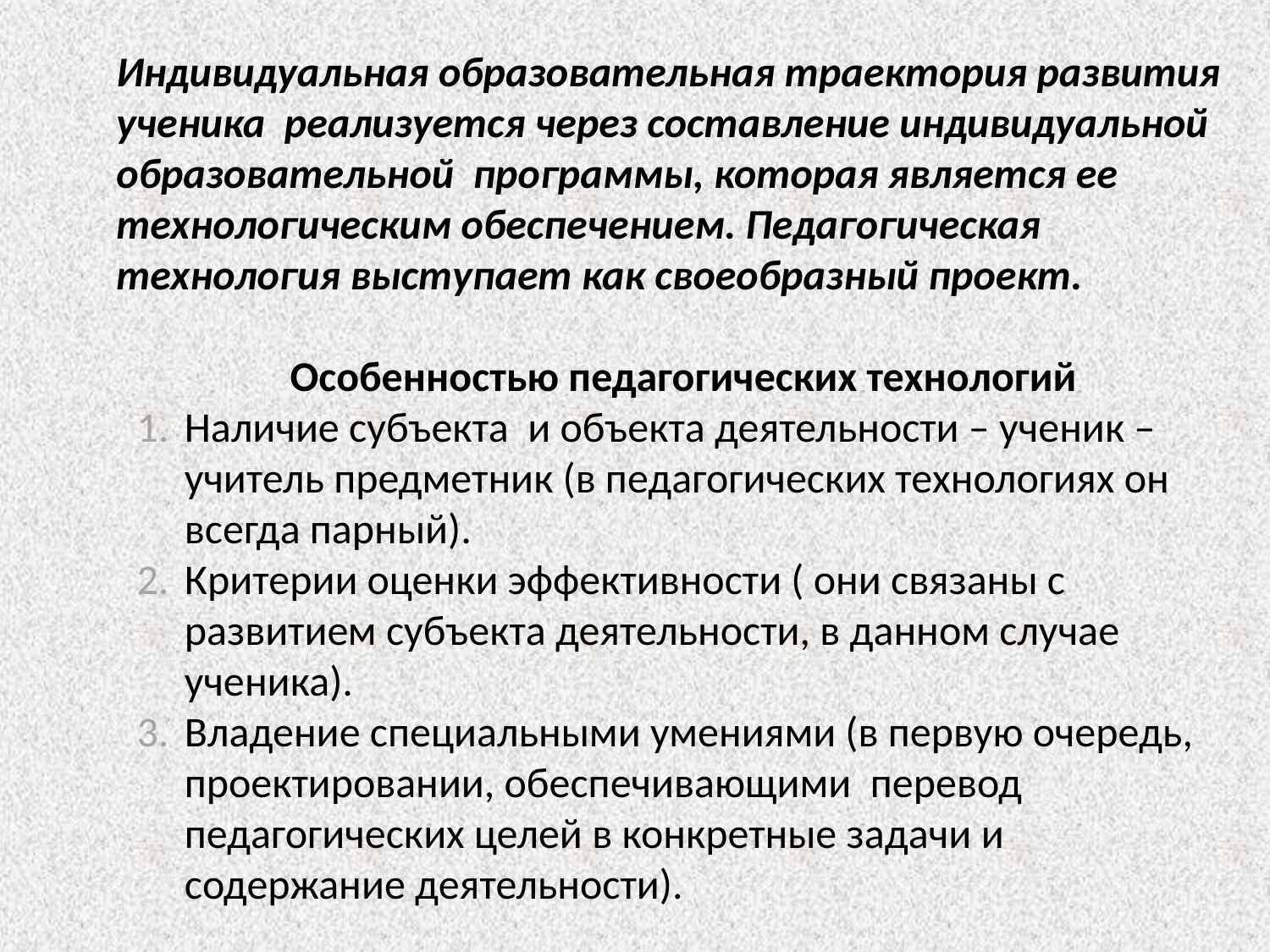

Индивидуальная образовательная траектория развития ученика  реализуется через составление индивидуальной образовательной  программы, которая является ее технологическим обеспечением. Педагогическая технология выступает как своеобразный проект.

 Особенностью педагогических технологий
Наличие субъекта  и объекта деятельности – ученик – учитель предметник (в педагогических технологиях он всегда парный).
Критерии оценки эффективности ( они связаны с развитием субъекта деятельности, в данном случае ученика).
Владение специальными умениями (в первую очередь, проектировании, обеспечивающими  перевод педагогических целей в конкретные задачи и содержание деятельности).